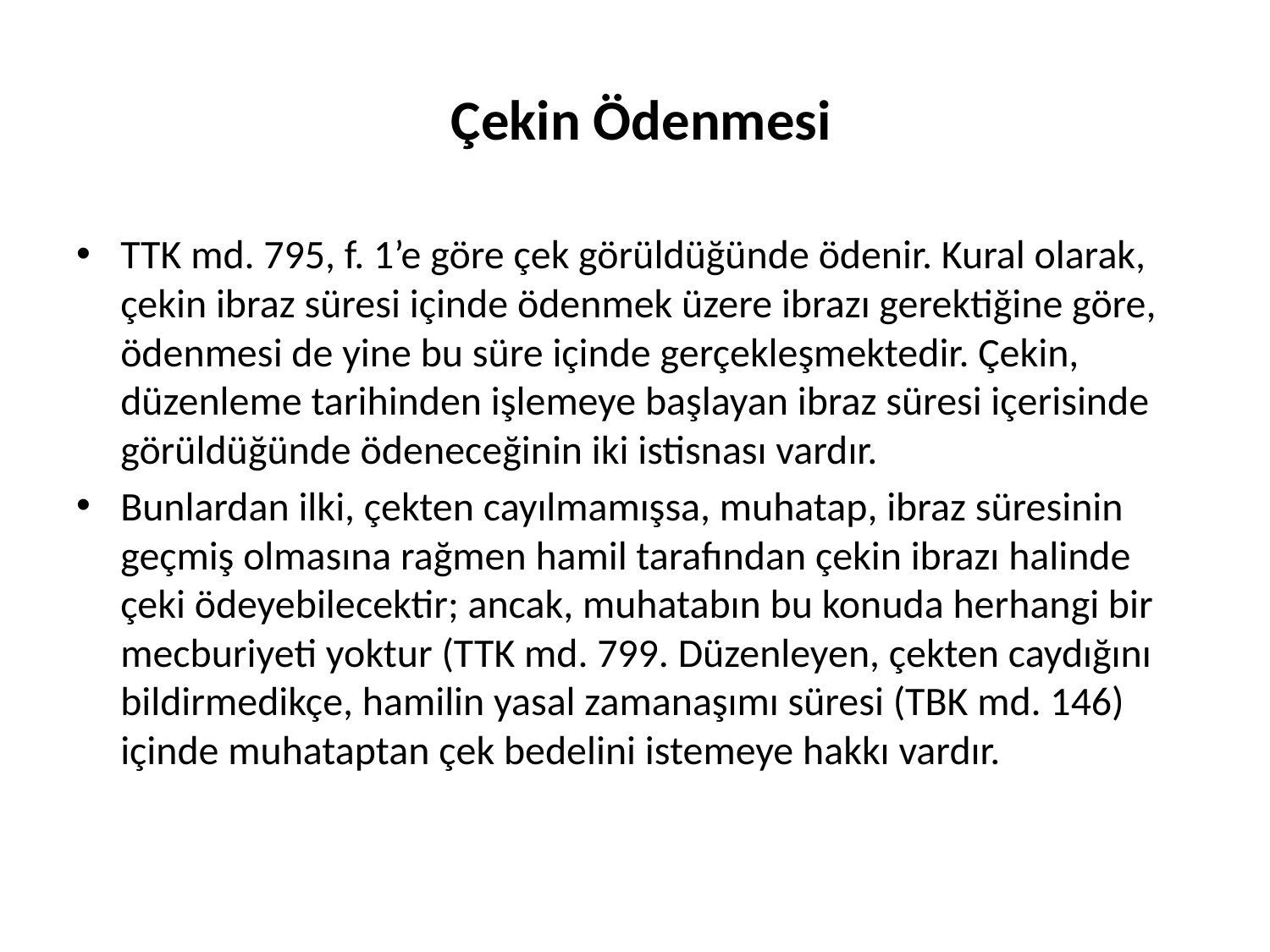

# Çekin Ödenmesi
TTK md. 795, f. 1’e göre çek görüldüğünde ödenir. Kural olarak, çekin ibraz süresi içinde ödenmek üzere ibrazı gerektiğine göre, ödenmesi de yine bu süre içinde gerçekleşmektedir. Çekin, düzenleme tarihinden işlemeye başlayan ibraz süresi içerisinde görüldüğünde ödeneceğinin iki istisnası vardır.
Bunlardan ilki, çekten cayılmamışsa, muhatap, ibraz süresinin geçmiş olmasına rağmen hamil tarafından çekin ibrazı halinde çeki ödeyebilecektir; ancak, muhatabın bu konuda herhangi bir mecburiyeti yoktur (TTK md. 799. Düzenleyen, çekten caydığını bildirmedikçe, hamilin yasal zamanaşımı süresi (TBK md. 146) içinde muhataptan çek bedelini istemeye hakkı vardır.